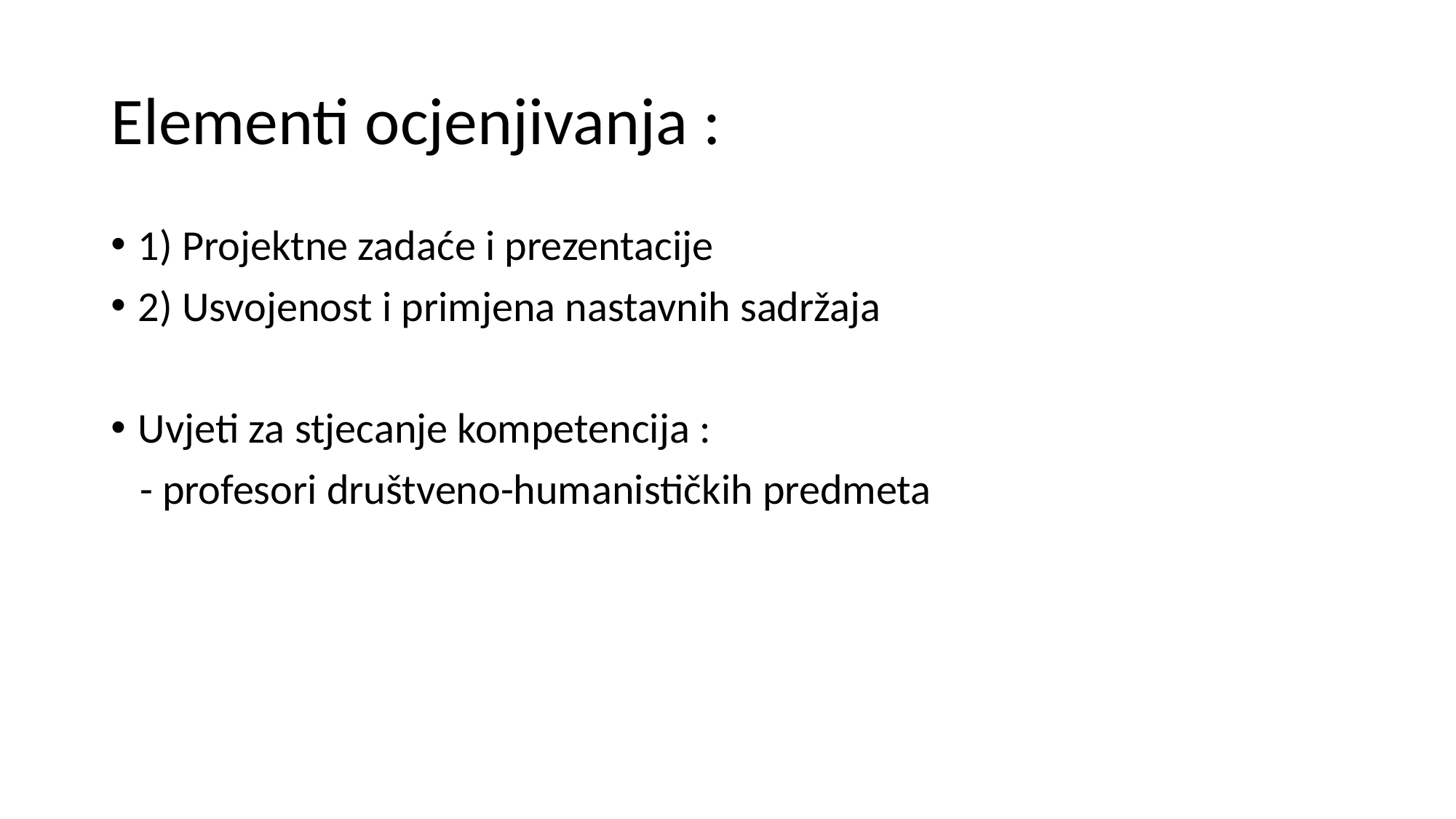

# Elementi ocjenjivanja :
1) Projektne zadaće i prezentacije
2) Usvojenost i primjena nastavnih sadržaja

Uvjeti za stjecanje kompetencija :
   - profesori društveno-humanističkih predmeta